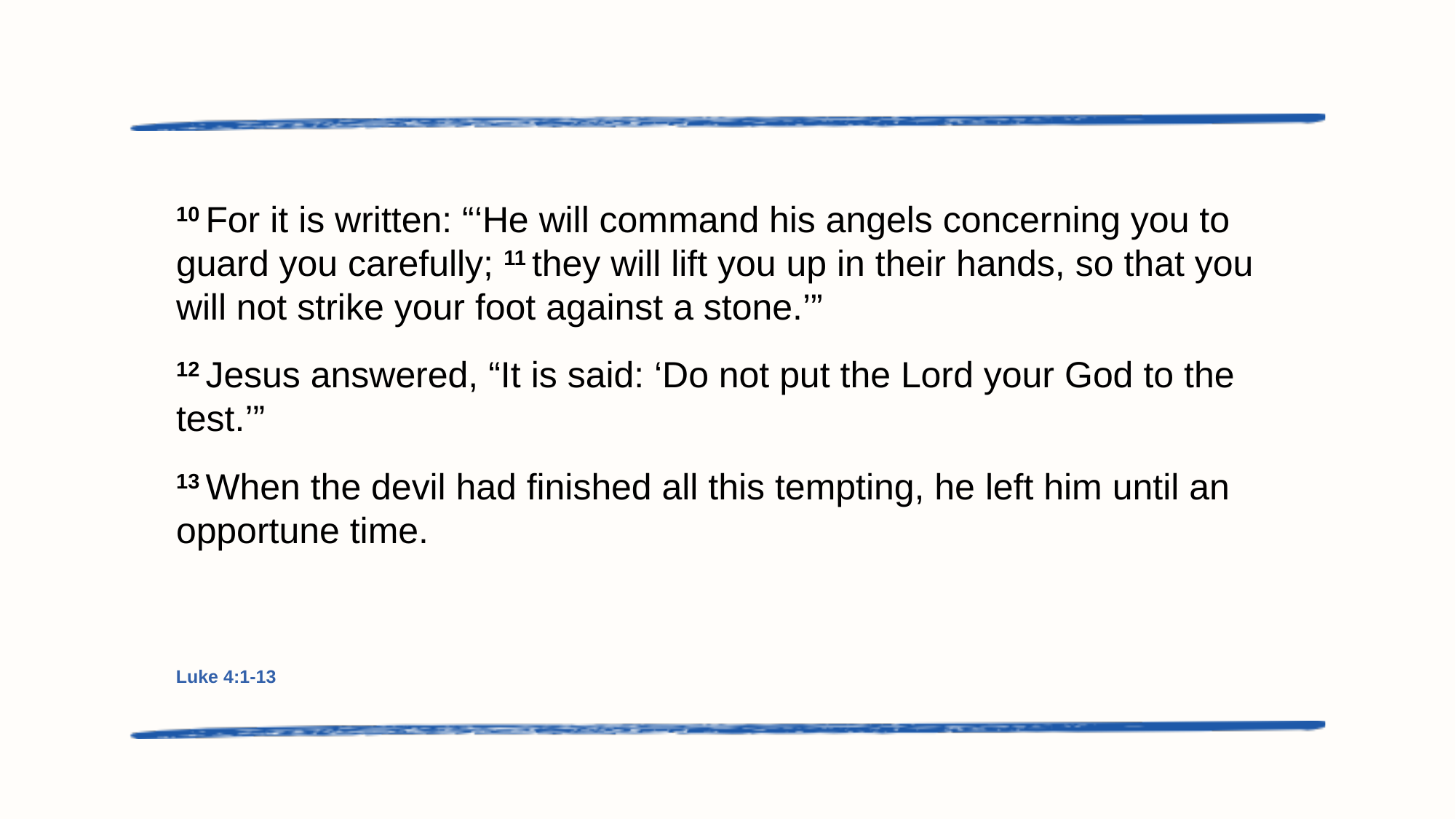

10 For it is written: “‘He will command his angels concerning you to guard you carefully; 11 they will lift you up in their hands, so that you will not strike your foot against a stone.’”
12 Jesus answered, “It is said: ‘Do not put the Lord your God to the test.’”
13 When the devil had finished all this tempting, he left him until an opportune time.
Luke 4:1-13